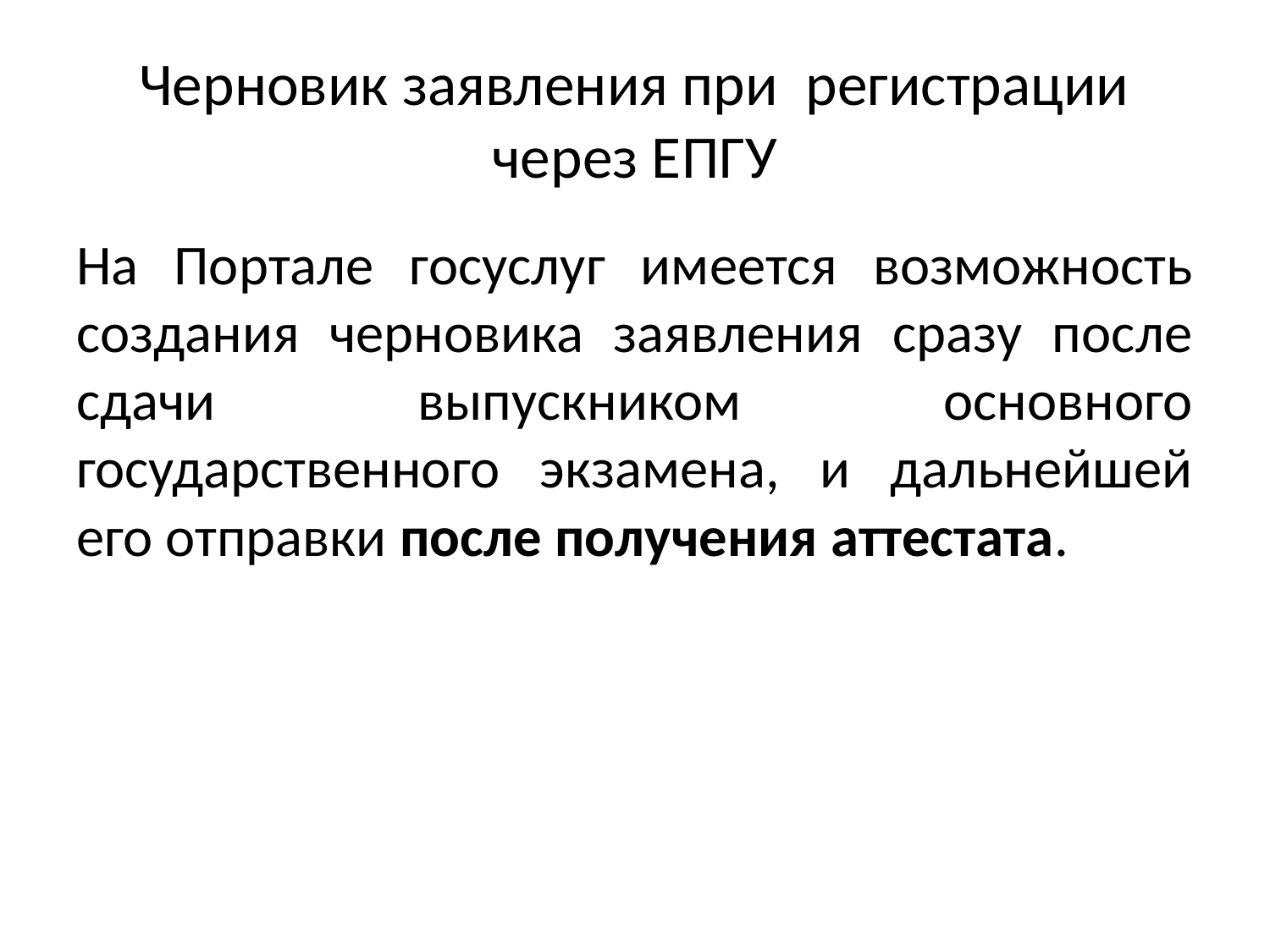

# Черновик заявления при  регистрации через ЕПГУ
На Портале госуслуг имеется возможность создания черновика заявления сразу после сдачи выпускником основного государственного экзамена, и дальнейшей его отправки после получения аттестата.